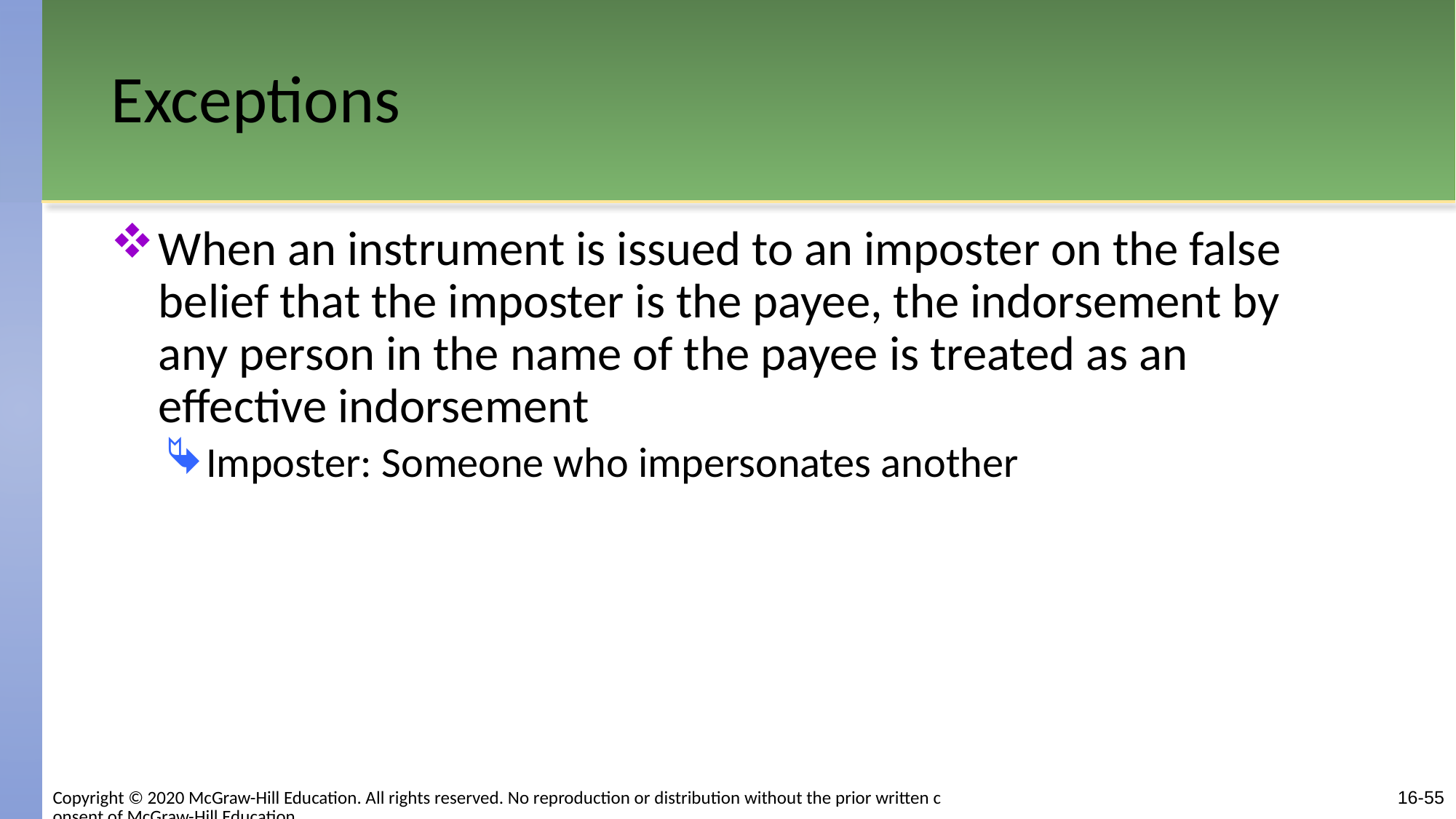

# Exceptions
When an instrument is issued to an imposter on the false belief that the imposter is the payee, the indorsement by any person in the name of the payee is treated as an effective indorsement
Imposter: Someone who impersonates another

Copyright © 2020 McGraw-Hill Education. All rights reserved. No reproduction or distribution without the prior written consent of McGraw-Hill Education.
16-55